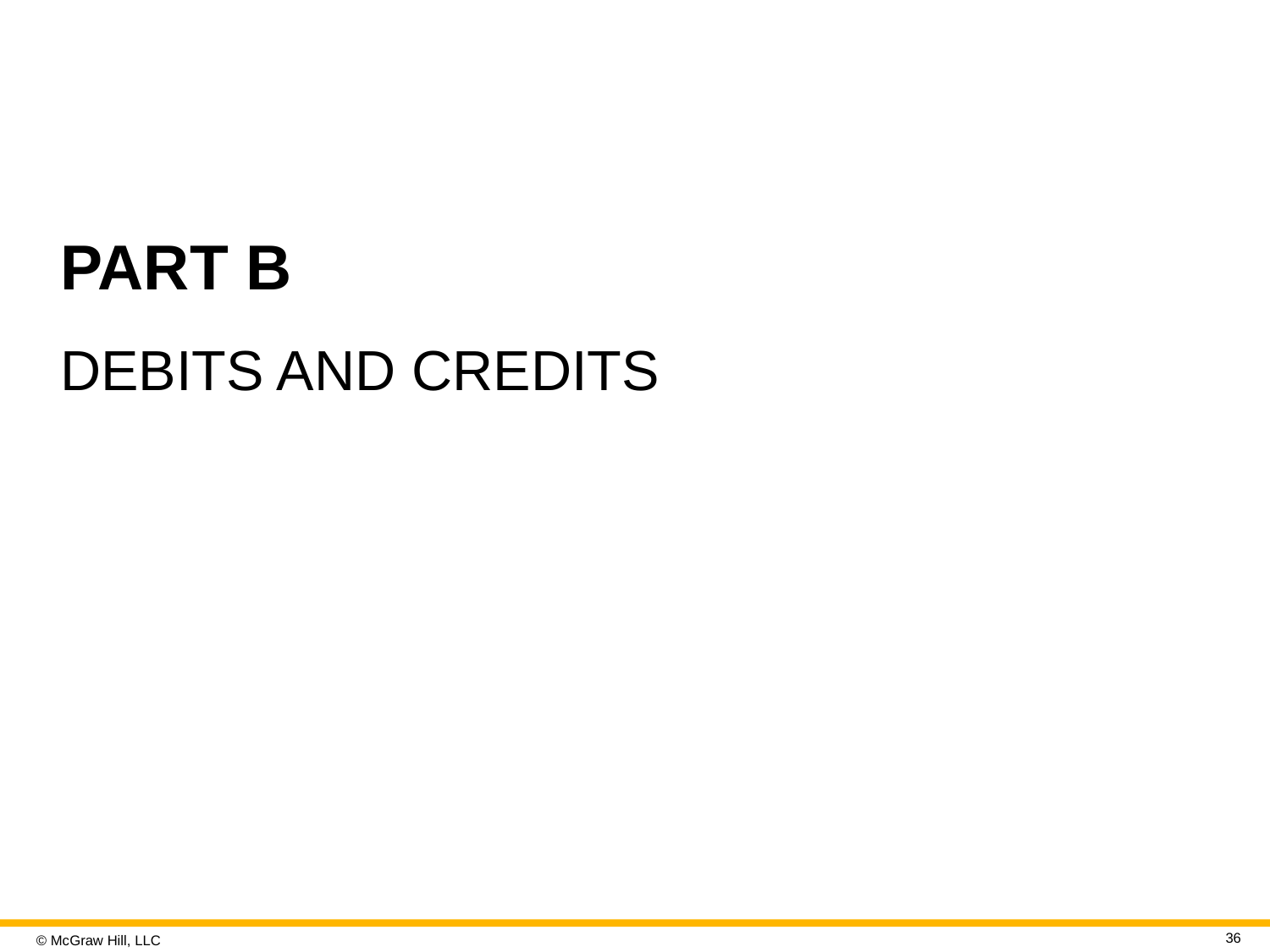

# PART B
DEBITS AND CREDITS
36